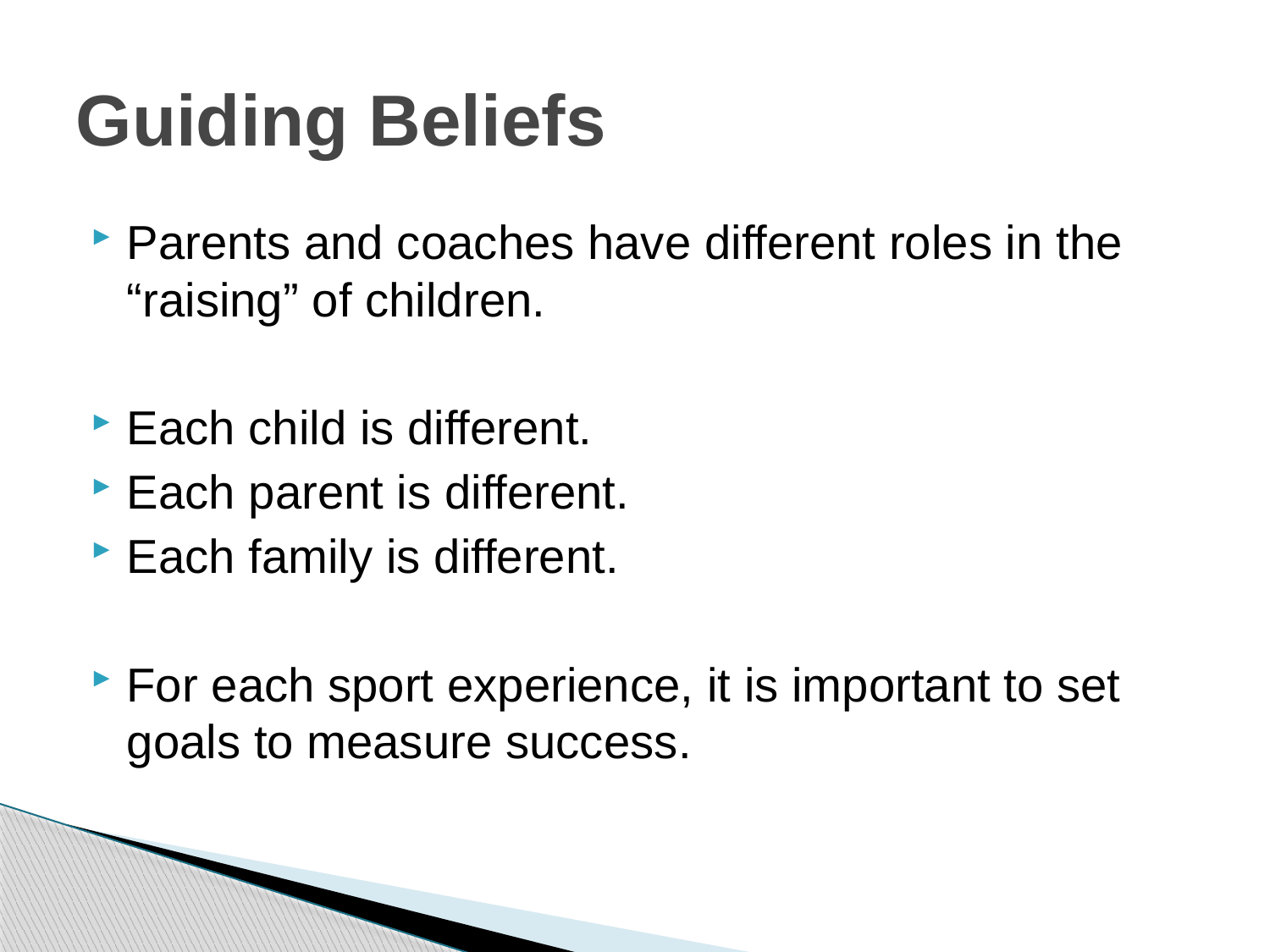

# Guiding Beliefs
Parents and coaches have different roles in the “raising” of children.

Each child is different.
Each parent is different.
Each family is different.

For each sport experience, it is important to set goals to measure success.